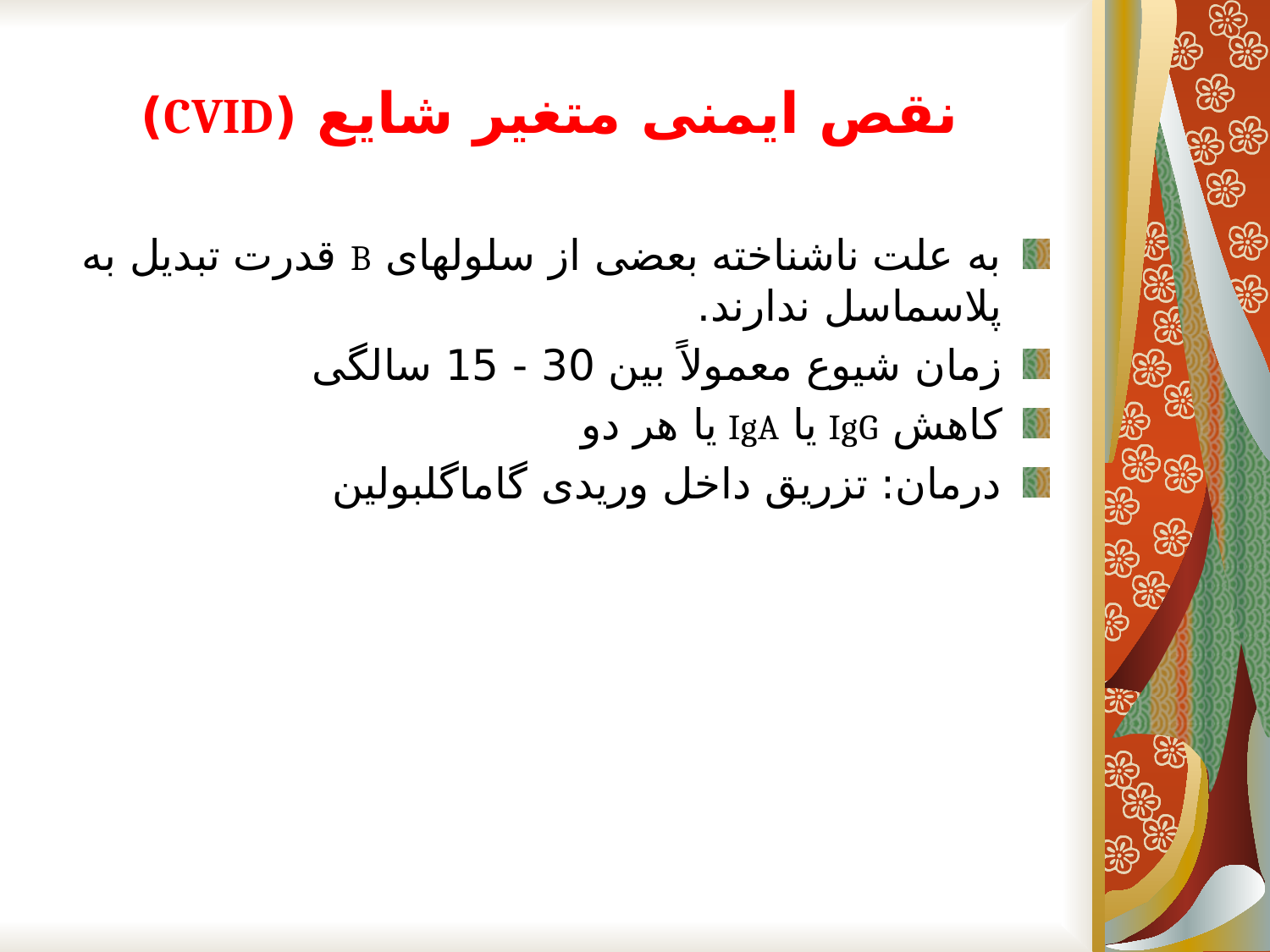

# نقص ایمنی متغیر شایع (CVID)
به علت ناشناخته بعضی از سلولهای B قدرت تبدیل به پلاسماسل ندارند.
زمان شیوع معمولاً بین 30 - 15 سالگی
کاهش IgG یا IgA یا هر دو
درمان: تزریق داخل وریدی گاماگلبولین